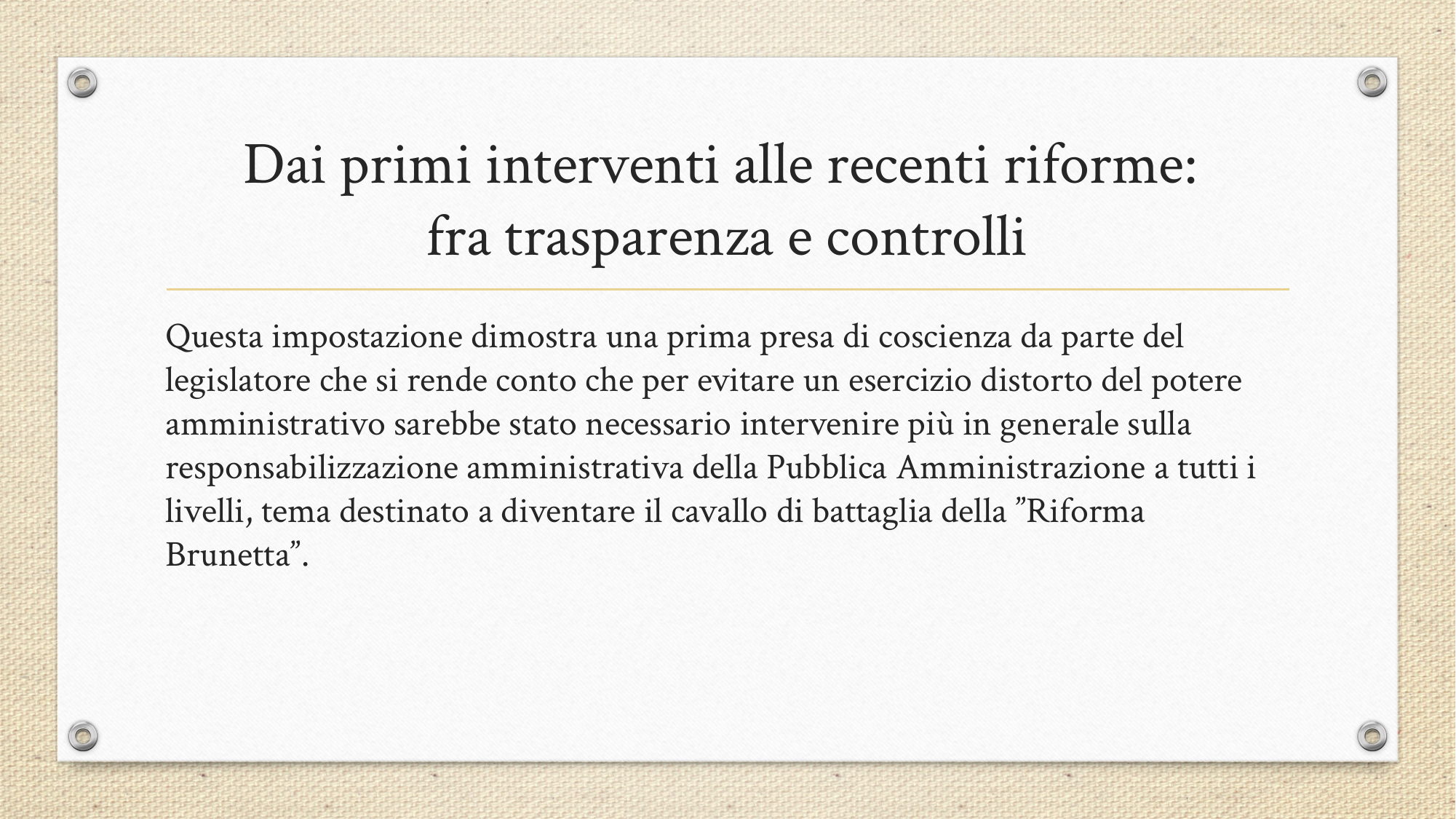

# Dai primi interventi alle recenti riforme: fra trasparenza e controlli
Questa impostazione dimostra una prima presa di coscienza da parte del legislatore che si rende conto che per evitare un esercizio distorto del potere amministrativo sarebbe stato necessario intervenire più in generale sulla responsabilizzazione amministrativa della Pubblica Amministrazione a tutti i livelli, tema destinato a diventare il cavallo di battaglia della ”Riforma Brunetta”.